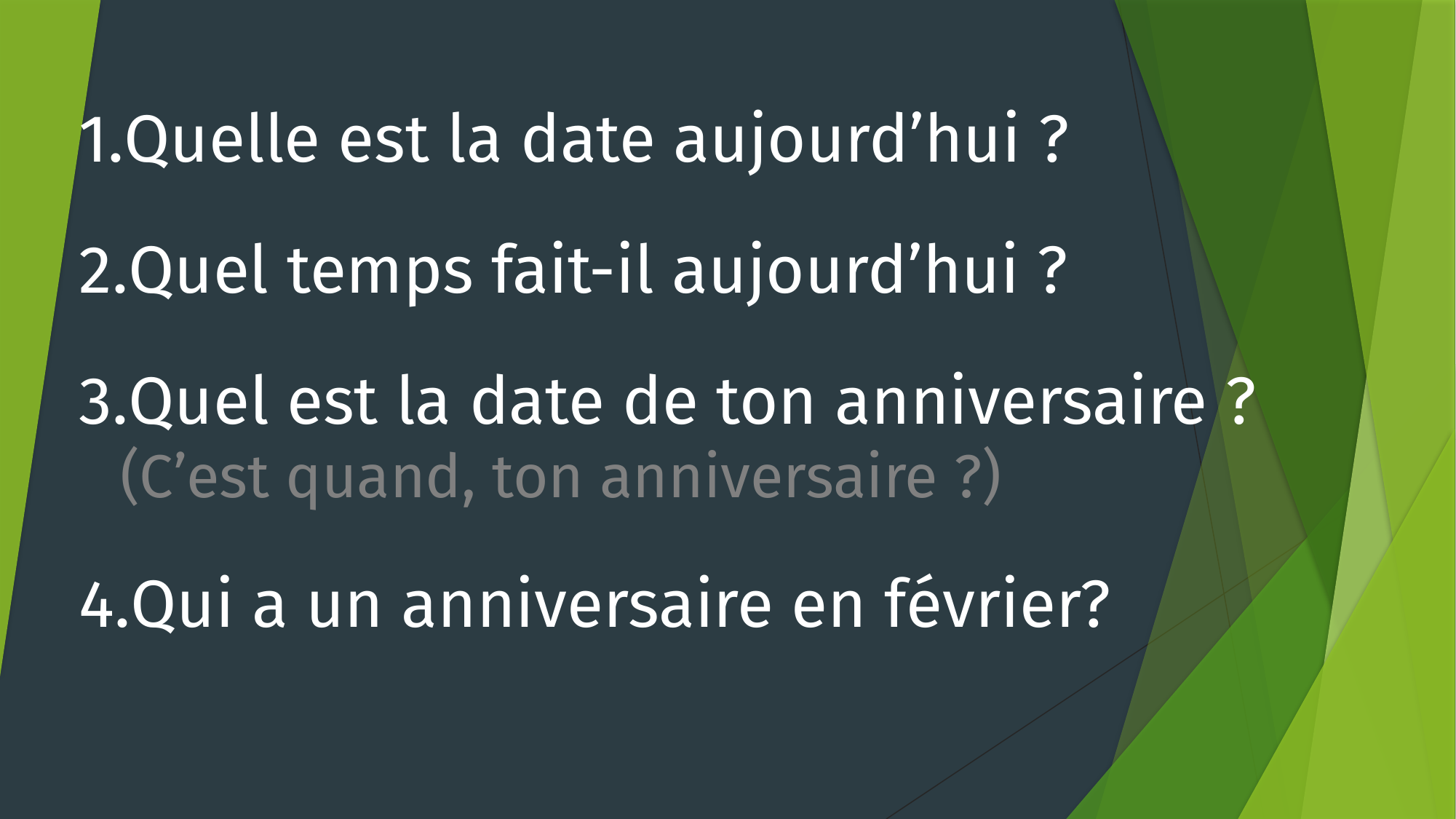

Quelle est la date aujourd’hui ?

Quel temps fait-il aujourd’hui ?

Quel est la date de ton anniversaire ?  (C’est quand, ton anniversaire ?)

Qui a un anniversaire en février?